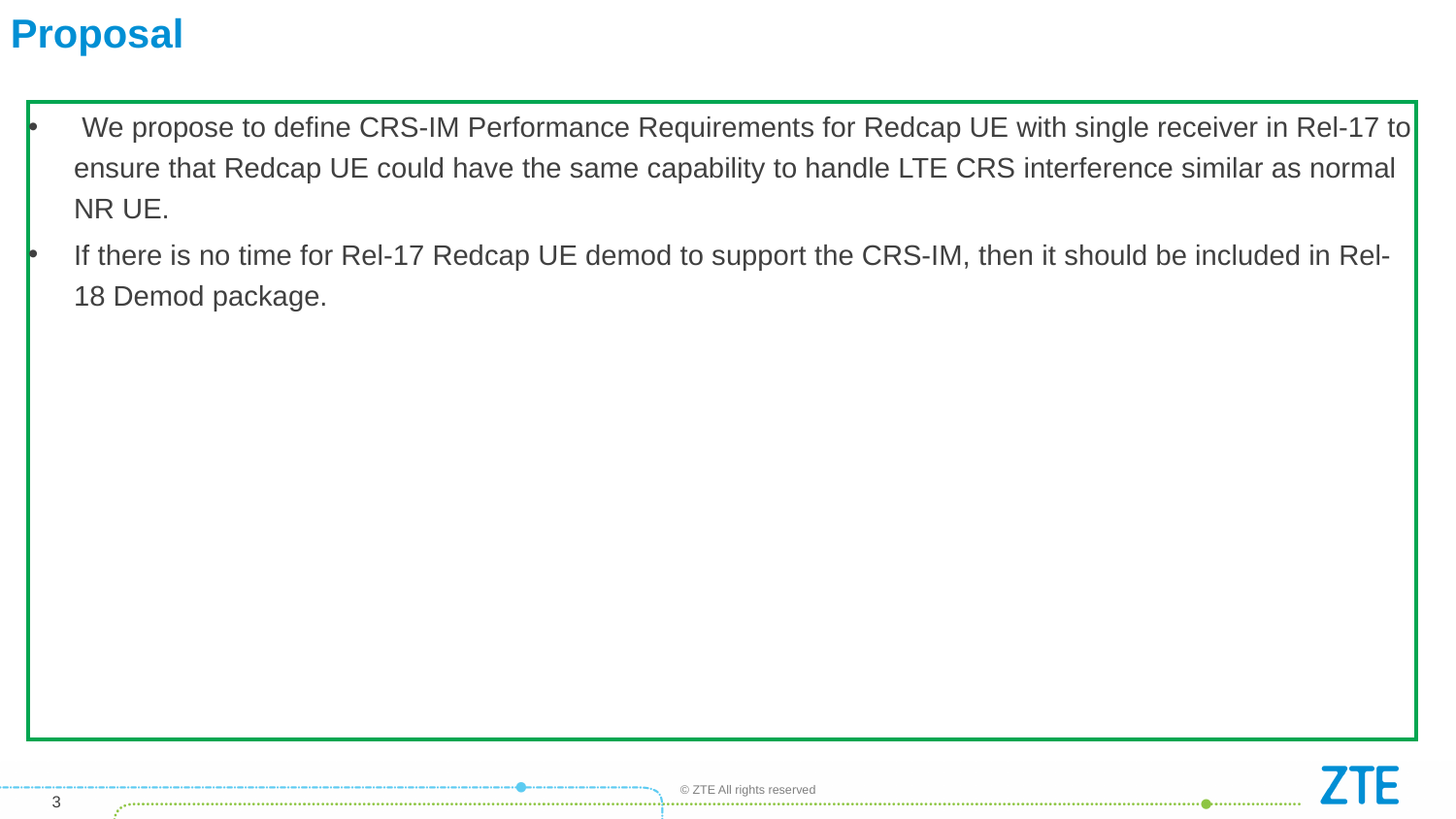

# Proposal
 We propose to define CRS-IM Performance Requirements for Redcap UE with single receiver in Rel-17 to ensure that Redcap UE could have the same capability to handle LTE CRS interference similar as normal NR UE.
If there is no time for Rel-17 Redcap UE demod to support the CRS-IM, then it should be included in Rel-18 Demod package.